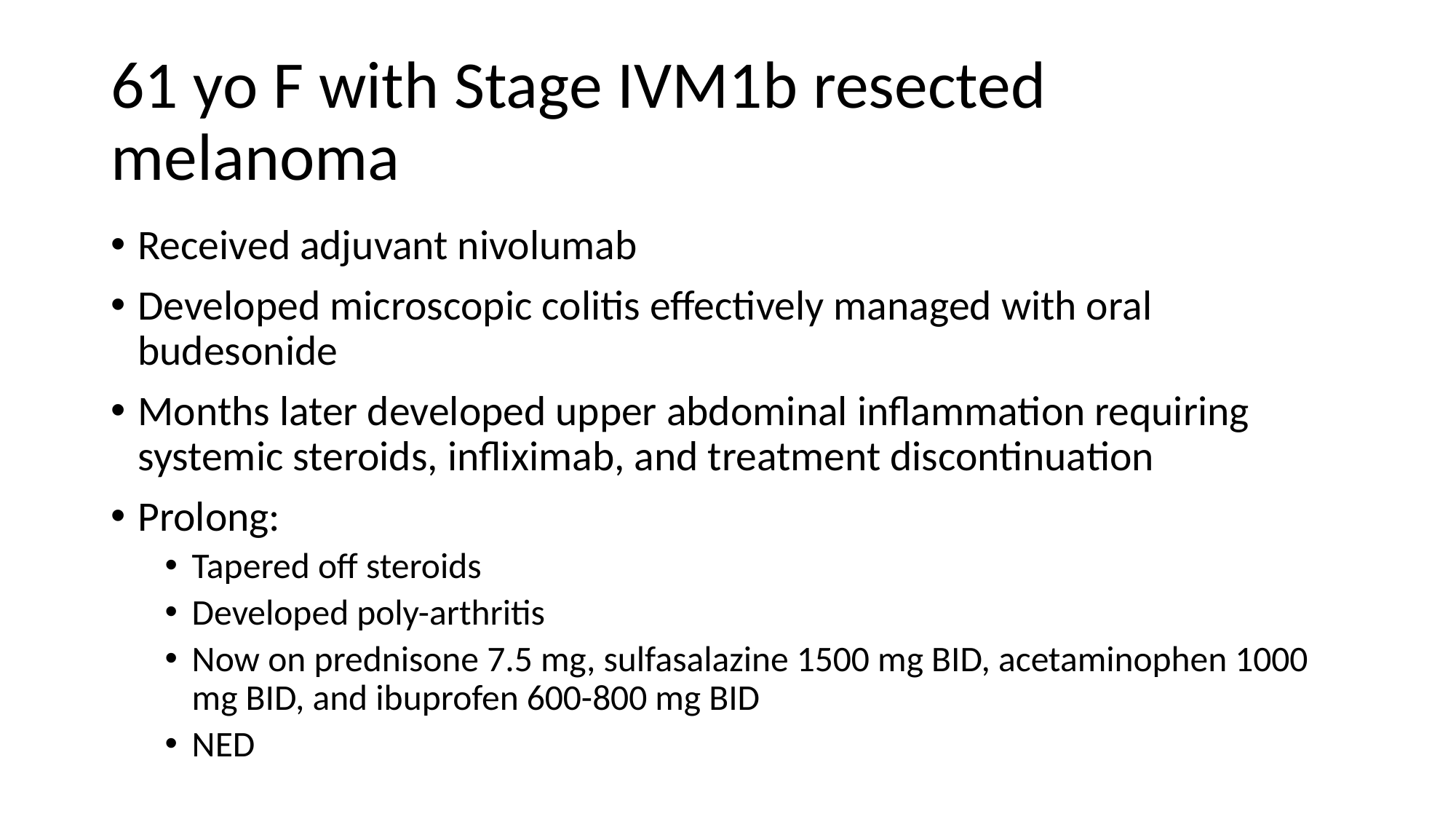

# 61 yo F with Stage IVM1b resected melanoma
Received adjuvant nivolumab
Developed microscopic colitis effectively managed with oral budesonide
Months later developed upper abdominal inflammation requiring systemic steroids, infliximab, and treatment discontinuation
Prolong:
Tapered off steroids
Developed poly-arthritis
Now on prednisone 7.5 mg, sulfasalazine 1500 mg BID, acetaminophen 1000 mg BID, and ibuprofen 600-800 mg BID
NED